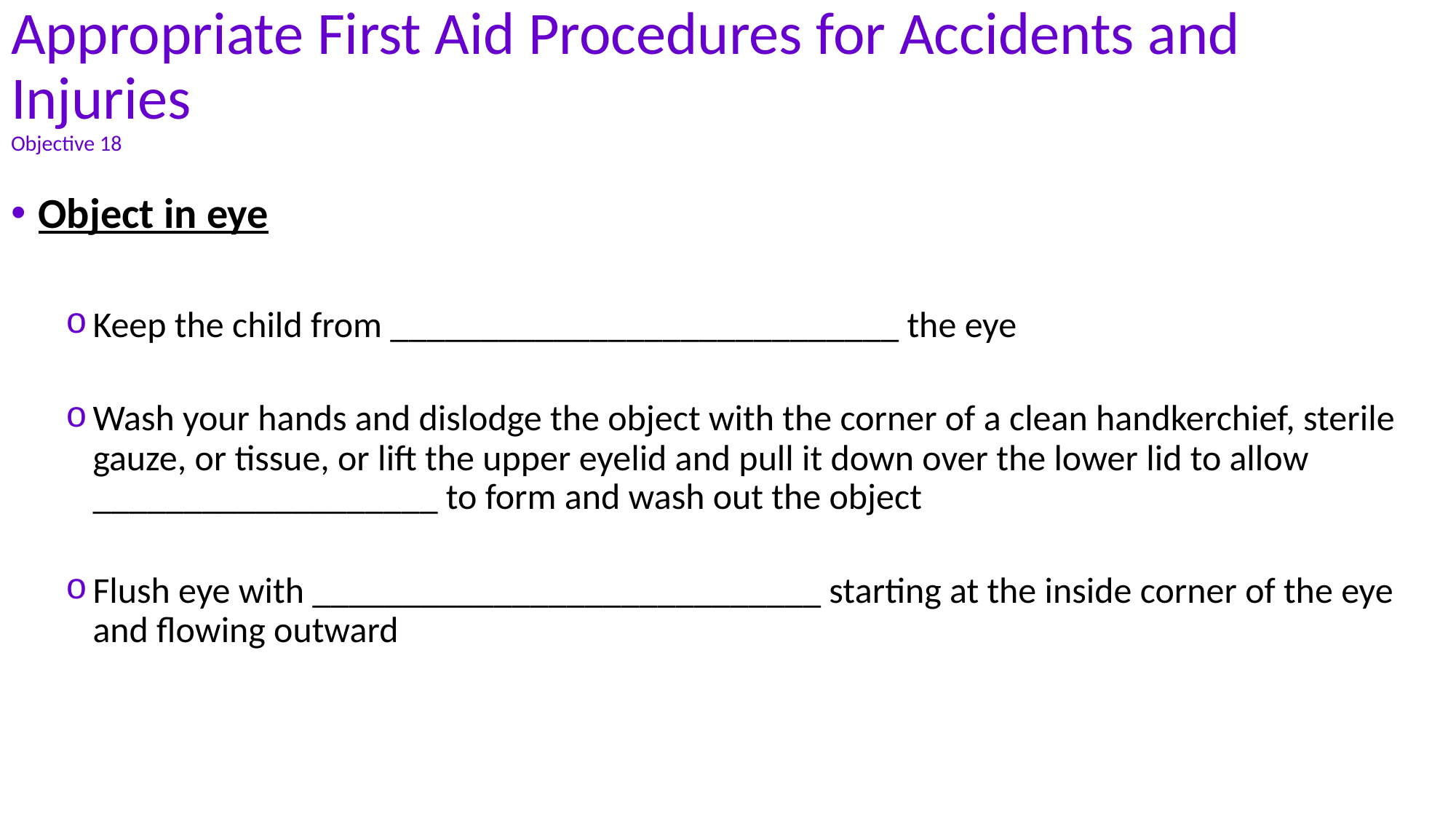

# Appropriate First Aid Procedures for Accidents and Injuries Objective 18
Object in eye

Keep the child from ____________________________ the eye

Wash your hands and dislodge the object with the corner of a clean handkerchief, sterile gauze, or tissue, or lift the upper eyelid and pull it down over the lower lid to allow ___________________ to form and wash out the object

Flush eye with ____________________________ starting at the inside corner of the eye and flowing outward